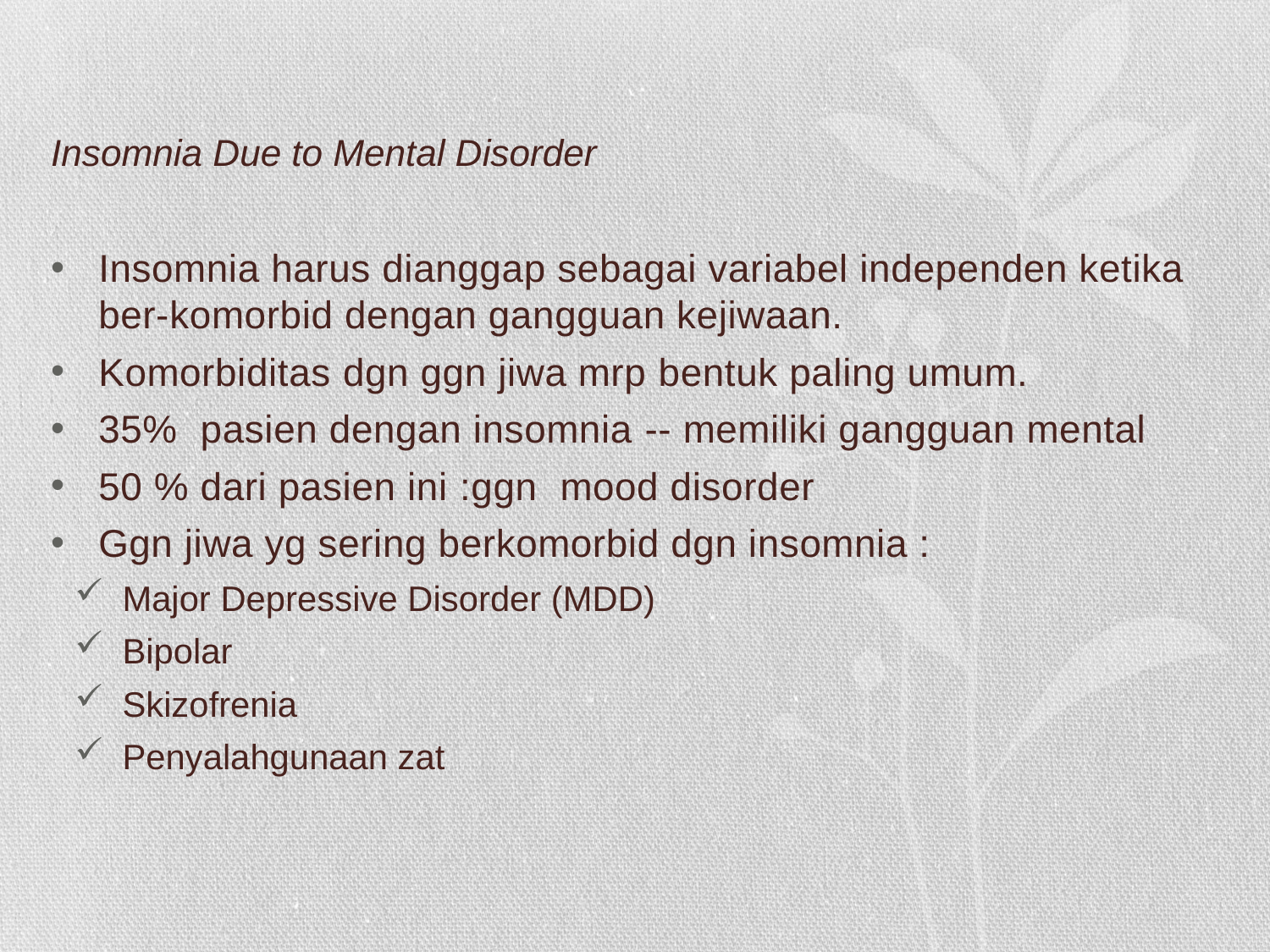

# Insomnia Due to Mental Disorder

Insomnia harus dianggap sebagai variabel independen ketika ber-komorbid dengan gangguan kejiwaan.
Komorbiditas dgn ggn jiwa mrp bentuk paling umum.
35%  pasien dengan insomnia -- memiliki gangguan mental
50 % dari pasien ini :ggn  mood disorder
Ggn jiwa yg sering berkomorbid dgn insomnia :
Major Depressive Disorder (MDD)
Bipolar
Skizofrenia
Penyalahgunaan zat